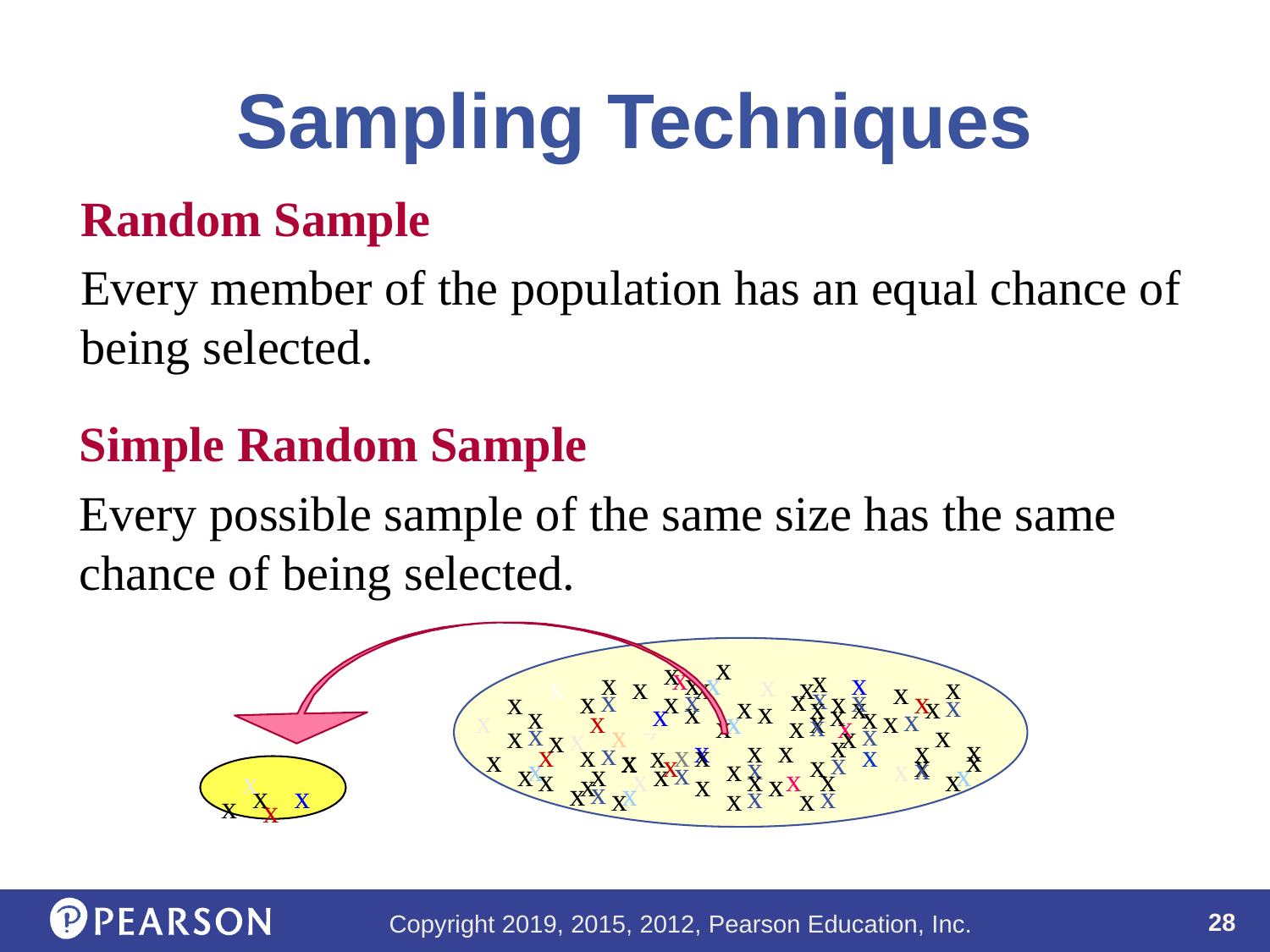

# Sampling Techniques
Random Sample
Every member of the population has an equal chance of being selected.

Simple Random Sample
Every possible sample of the same size has the same chance of being selected.

x
x
x
x
x
x
x
x
x
x
x
x
x
x
x
x
x
x
x
x
x
x
x
x
x
x
x
x
x
x
x
x
x
x
x
x
x
x
x
x
x
x
x
x
x
x
x
x
x
x
x
x
x
x
x
x
x
x
x
x
x
x
x
x
x
x
x
x
x
x
x
x
x
x
x
x
x
x
x
x
x
x
x
x
x
x
x
x
x
x
x
x
x
x
x
x
x
x
x
x
x
x
x
x
x

x
x
x
x